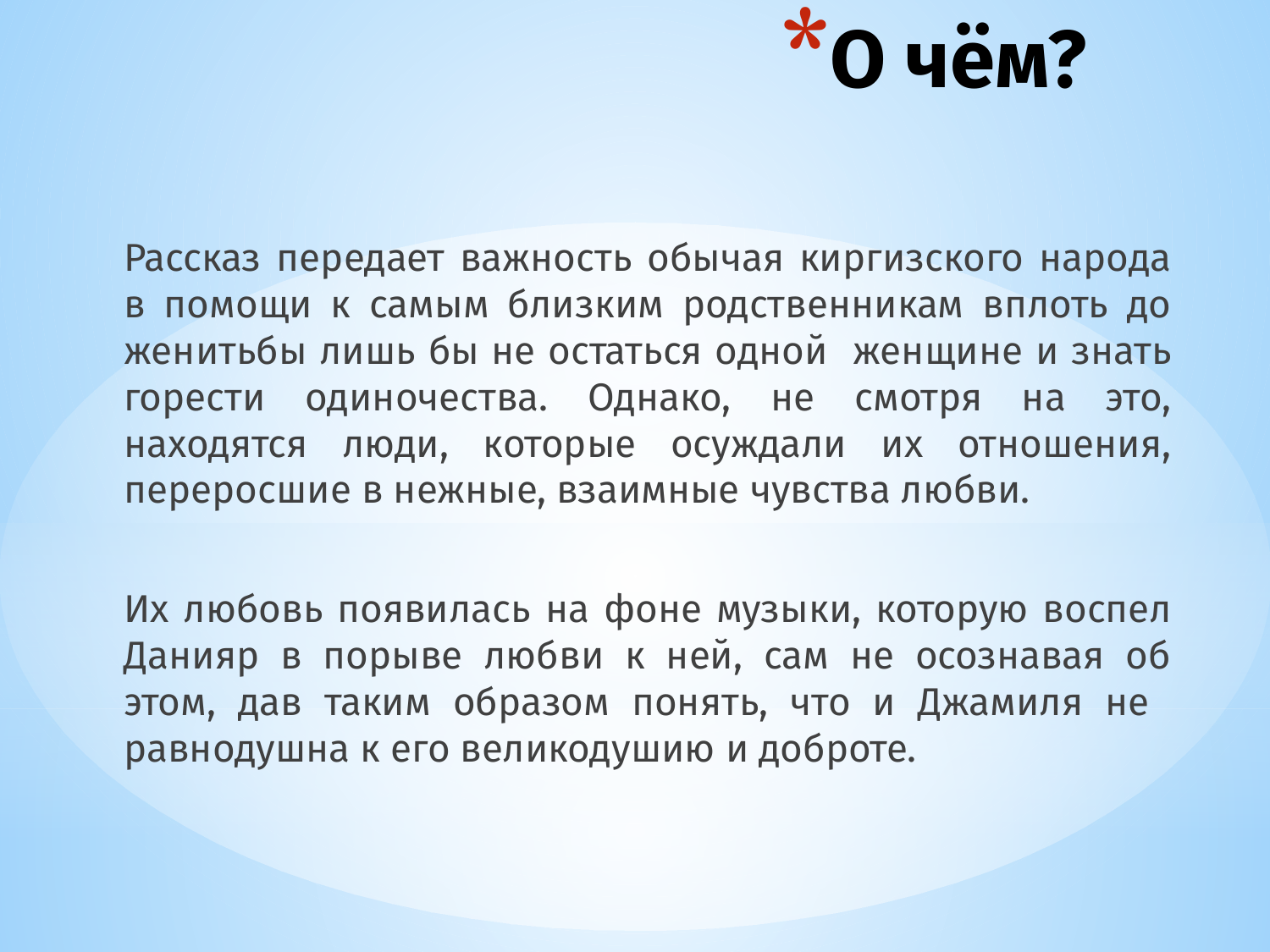

# О чём?
Рассказ передает важность обычая киргизского народа в помощи к самым близким родственникам вплоть до женитьбы лишь бы не остаться одной  женщине и знать горести одиночества. Однако, не смотря на это, находятся люди, которые осуждали их отношения, переросшие в нежные, взаимные чувства любви.

Их любовь появилась на фоне музыки, которую воспел Данияр в порыве любви к ней, сам не осознавая об этом, дав таким образом понять, что и Джамиля не  равнодушна к его великодушию и доброте.